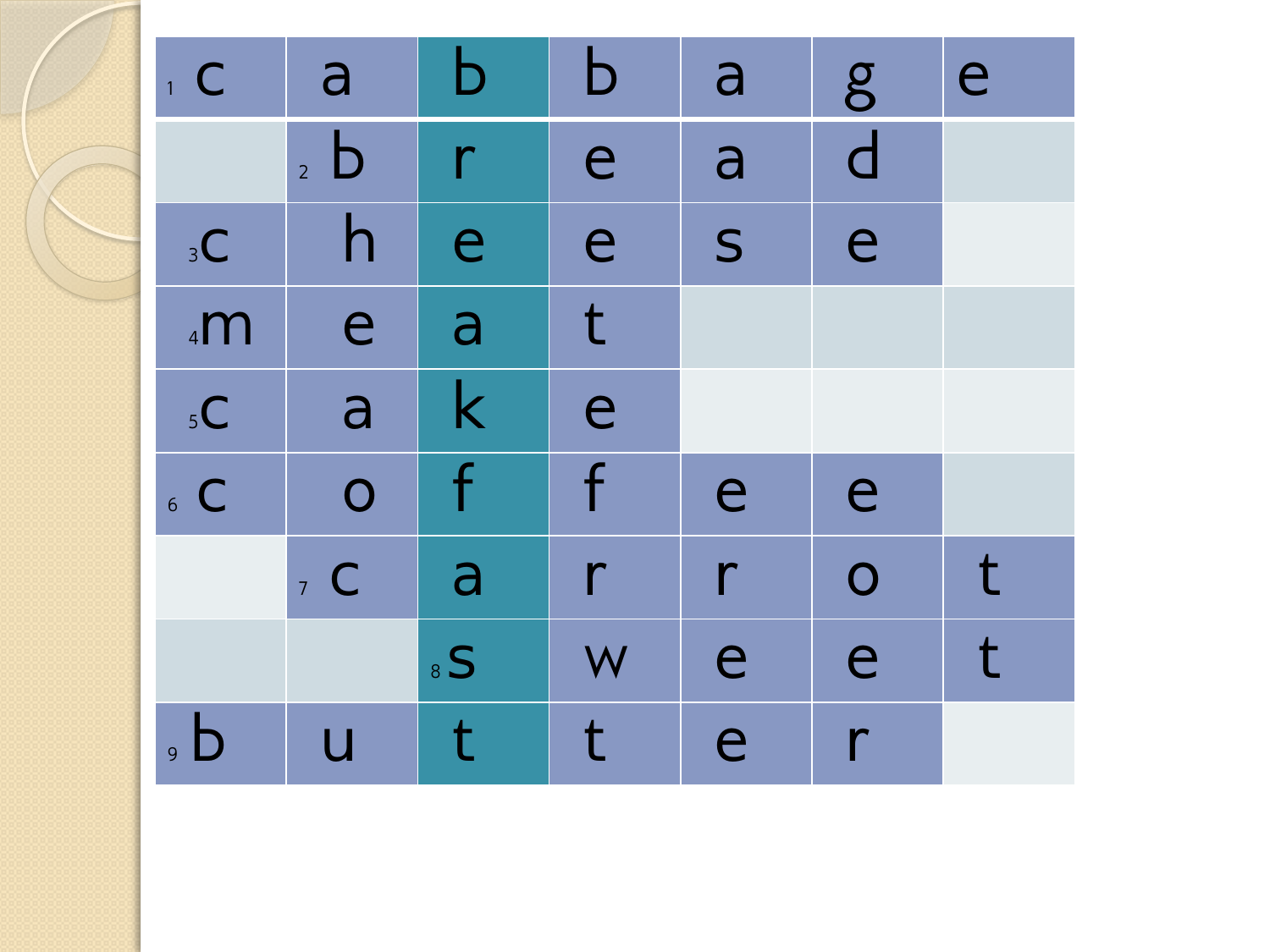

| 1 c | a | b | b | a | g | e |
| --- | --- | --- | --- | --- | --- | --- |
|  | 2 b | r | e | a | d |  |
| 3c | h | e | e | s | e |  |
| 4m | e | a | t |  |  |  |
| 5c | a | k | e |  |  |  |
| 6 c | o | f | f | e | e |  |
|  | 7 c | a | r | r | o | t |
|  |  | 8 s | w | e | e | t |
| 9 b | u | t | t | e | r |  |